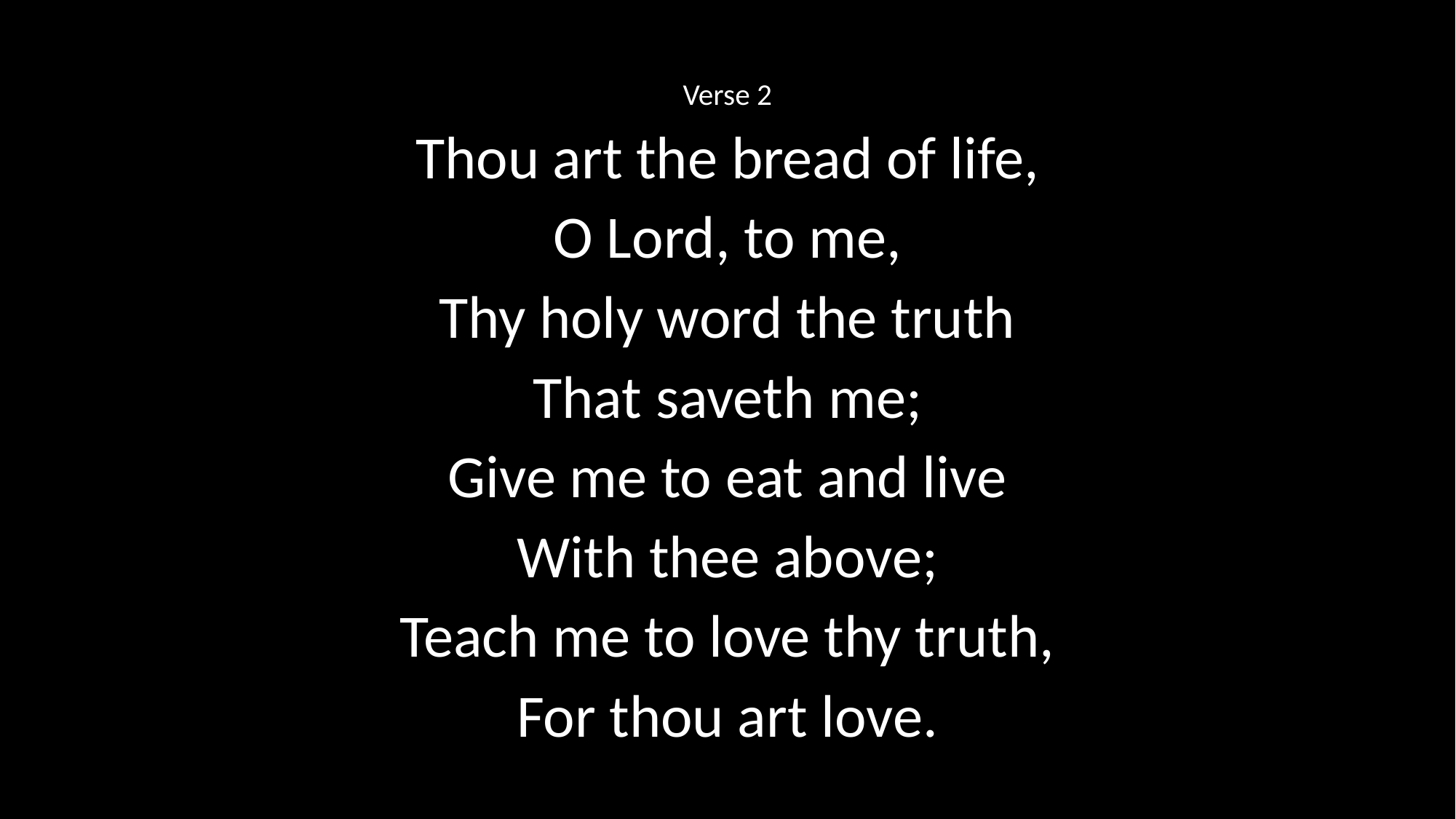

Verse 2
Thou art the bread of life,
O Lord, to me,
Thy holy word the truth
That saveth me;
Give me to eat and live
With thee above;
Teach me to love thy truth,
For thou art love.